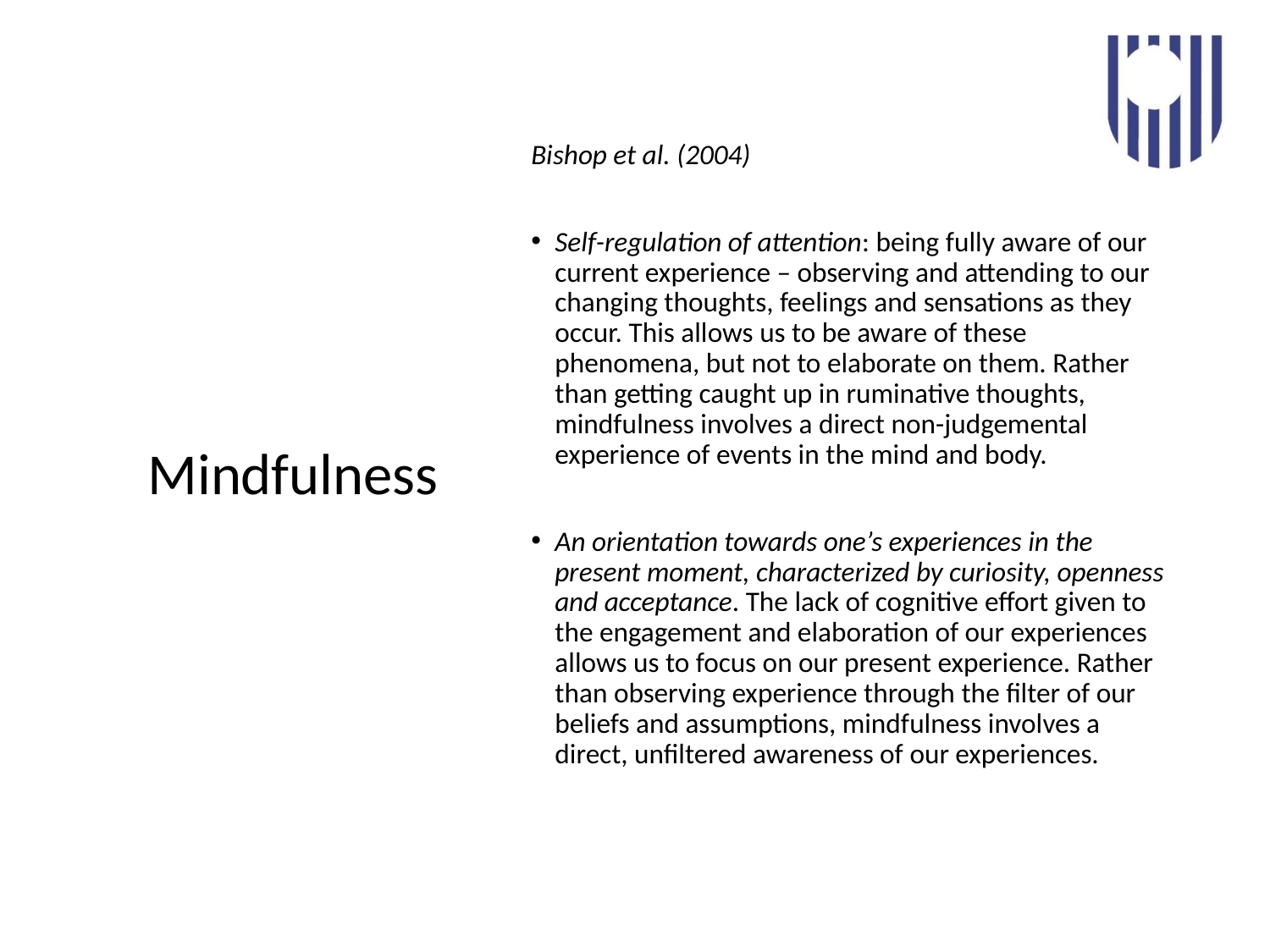

# Mindfulness
Bishop et al. (2004)

Self-regulation of attention: being fully aware of our current experience – observing and attending to our changing thoughts, feelings and sensations as they occur. This allows us to be aware of these phenomena, but not to elaborate on them. Rather than getting caught up in ruminative thoughts, mindfulness involves a direct non-judgemental experience of events in the mind and body.

An orientation towards one’s experiences in the present moment, characterized by curiosity, openness and acceptance. The lack of cognitive effort given to the engagement and elaboration of our experiences allows us to focus on our present experience. Rather than observing experience through the filter of our beliefs and assumptions, mindfulness involves a direct, unfiltered awareness of our experiences.